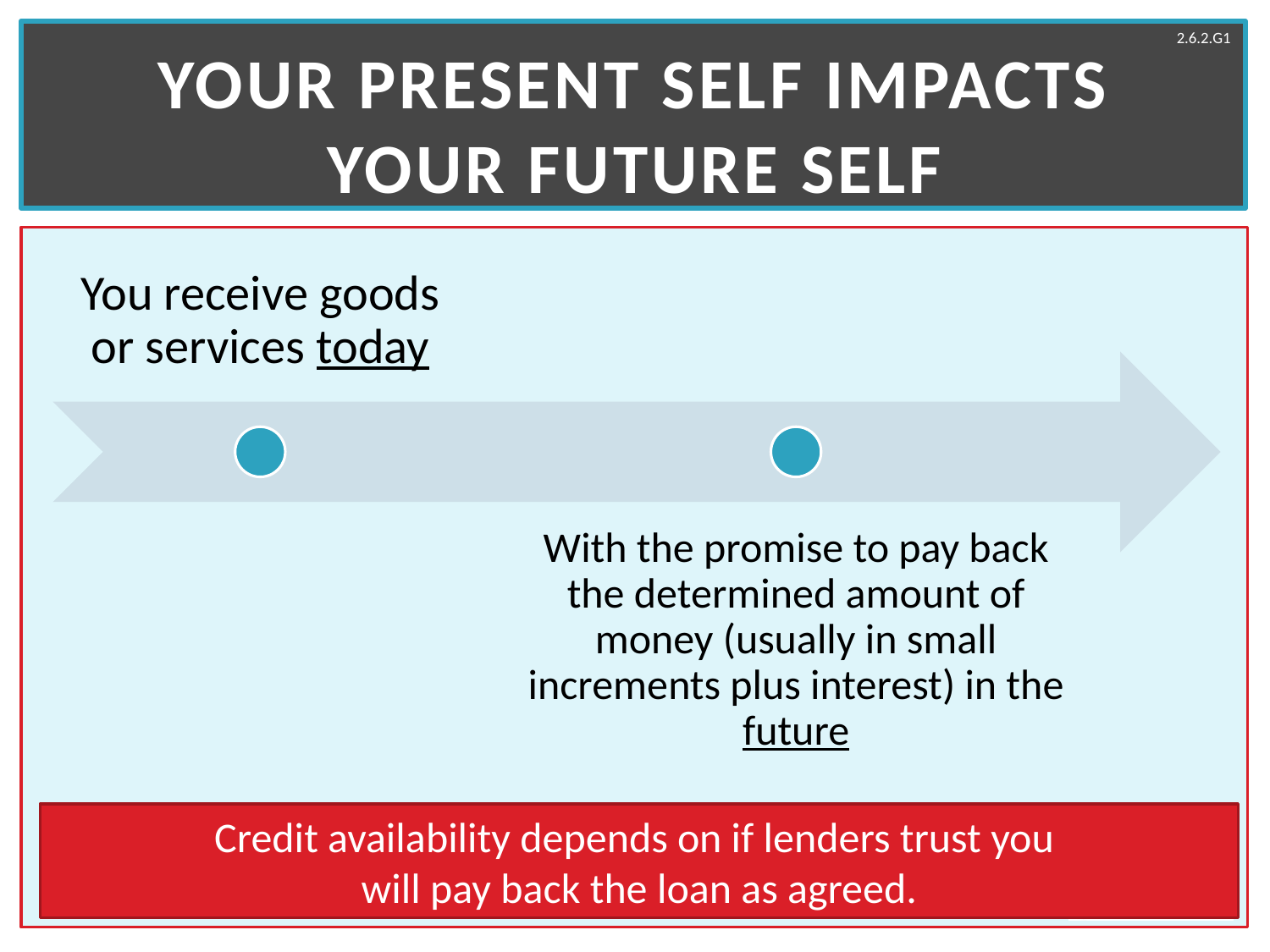

# Your Present Self Impacts Your Future Self
You receive goods or services today
With the promise to pay back the determined amount of money (usually in small increments plus interest) in the future
Credit availability depends on if lenders trust you
will pay back the loan as agreed.